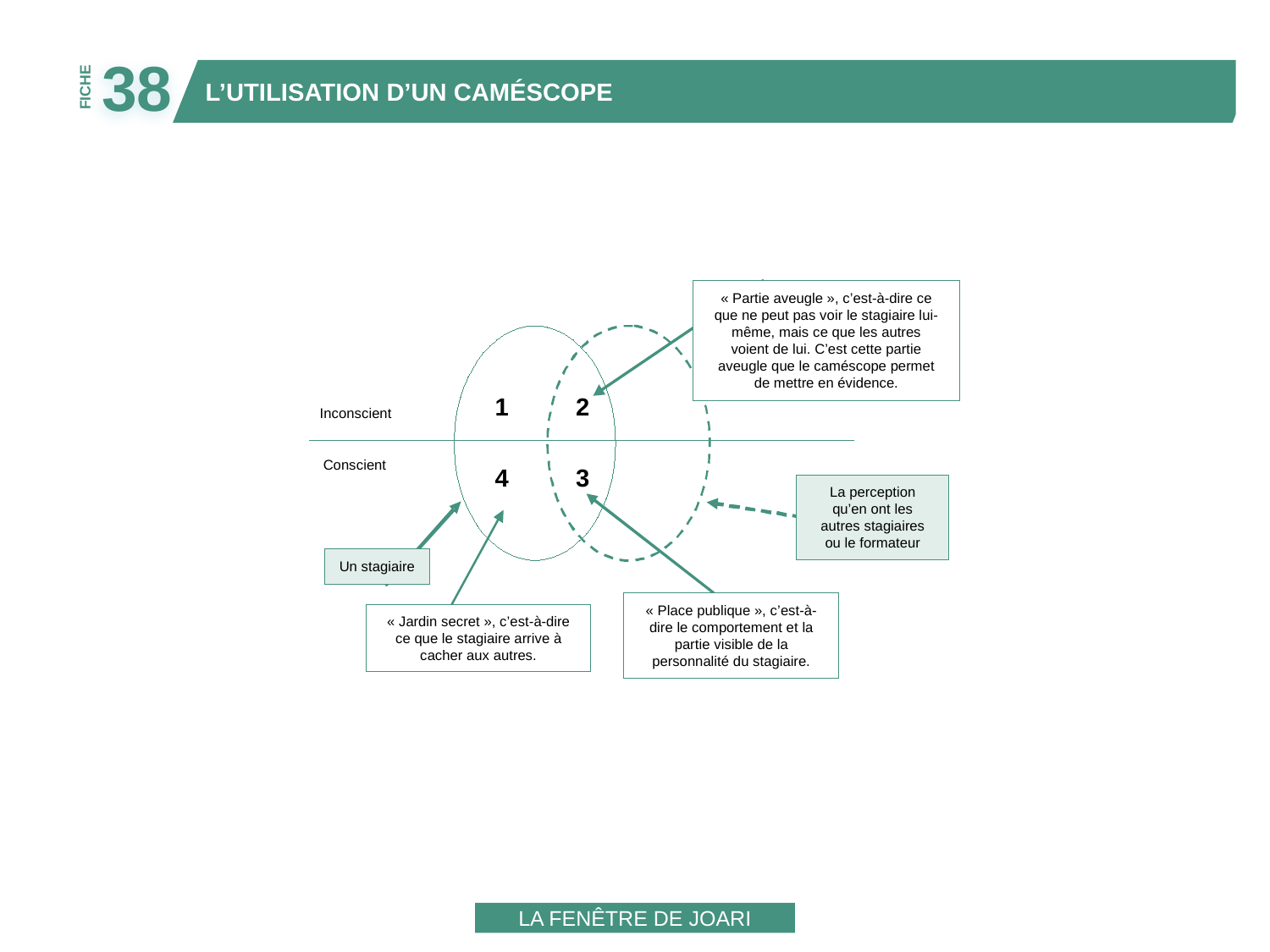

38

L’UTILISATION D’UN CAMÉSCOPE
FICHE

« Partie aveugle », c’est-à-dire ce
que ne peut pas voir le stagiaire lui- même, mais ce que les autres
voient de lui. C’est cette partie
aveugle que le caméscope permet
de mettre en évidence.

1
2
Inconscient

Conscient
4
3

La perception
qu’en ont les
autres stagiaires
ou le formateur

Un stagiaire

« Place publique », c’est-à-
dire le comportement et la
partie visible de la
personnalité du stagiaire.

« Jardin secret », c’est-à-dire
ce que le stagiaire arrive à
cacher aux autres.
LA FENÊTRE DE JOARI